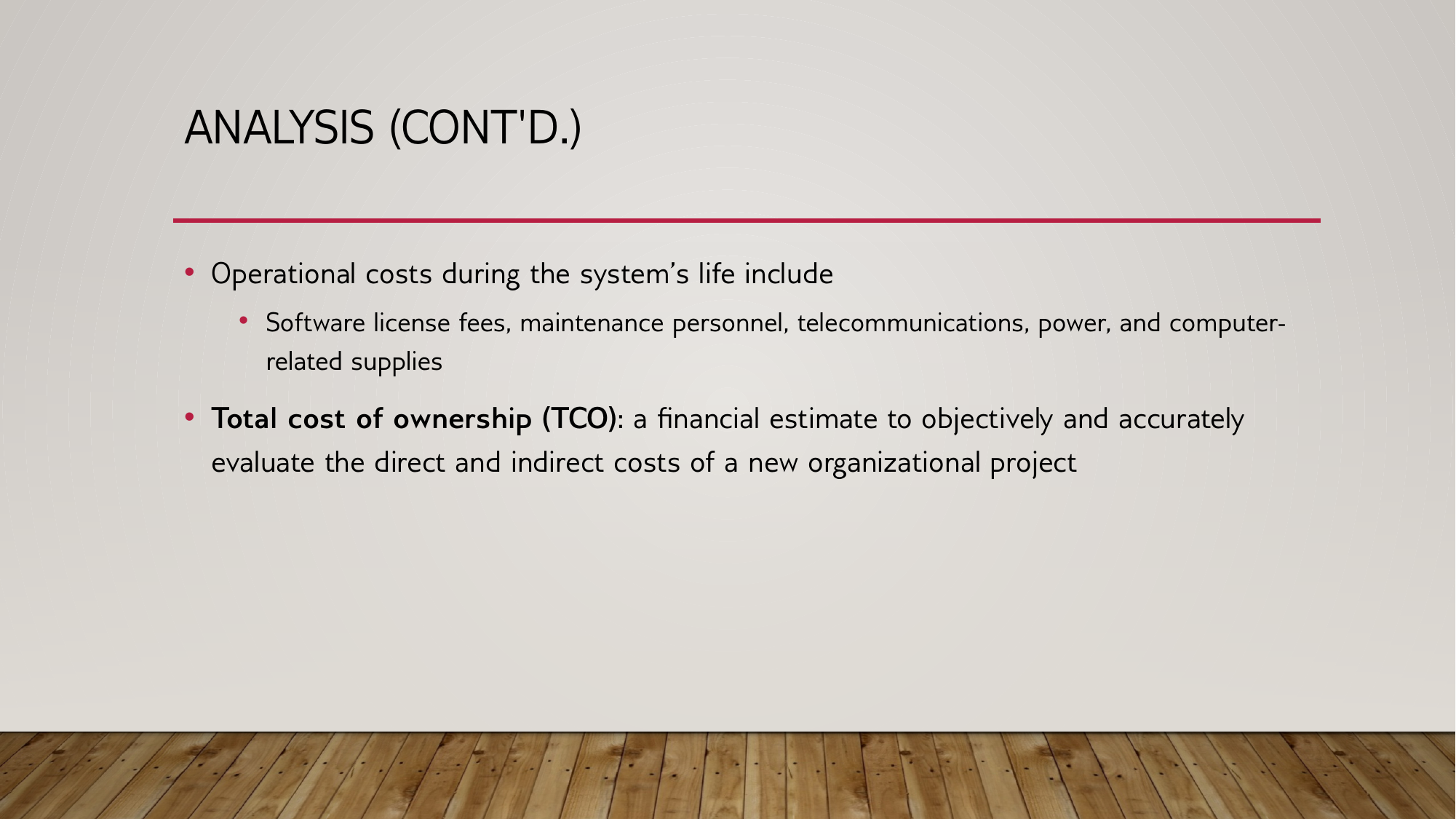

# Analysis (cont'd.)
Operational costs during the system’s life include
Software license fees, maintenance personnel, telecommunications, power, and computer-related supplies
Total cost of ownership (TCO): a financial estimate to objectively and accurately evaluate the direct and indirect costs of a new organizational project